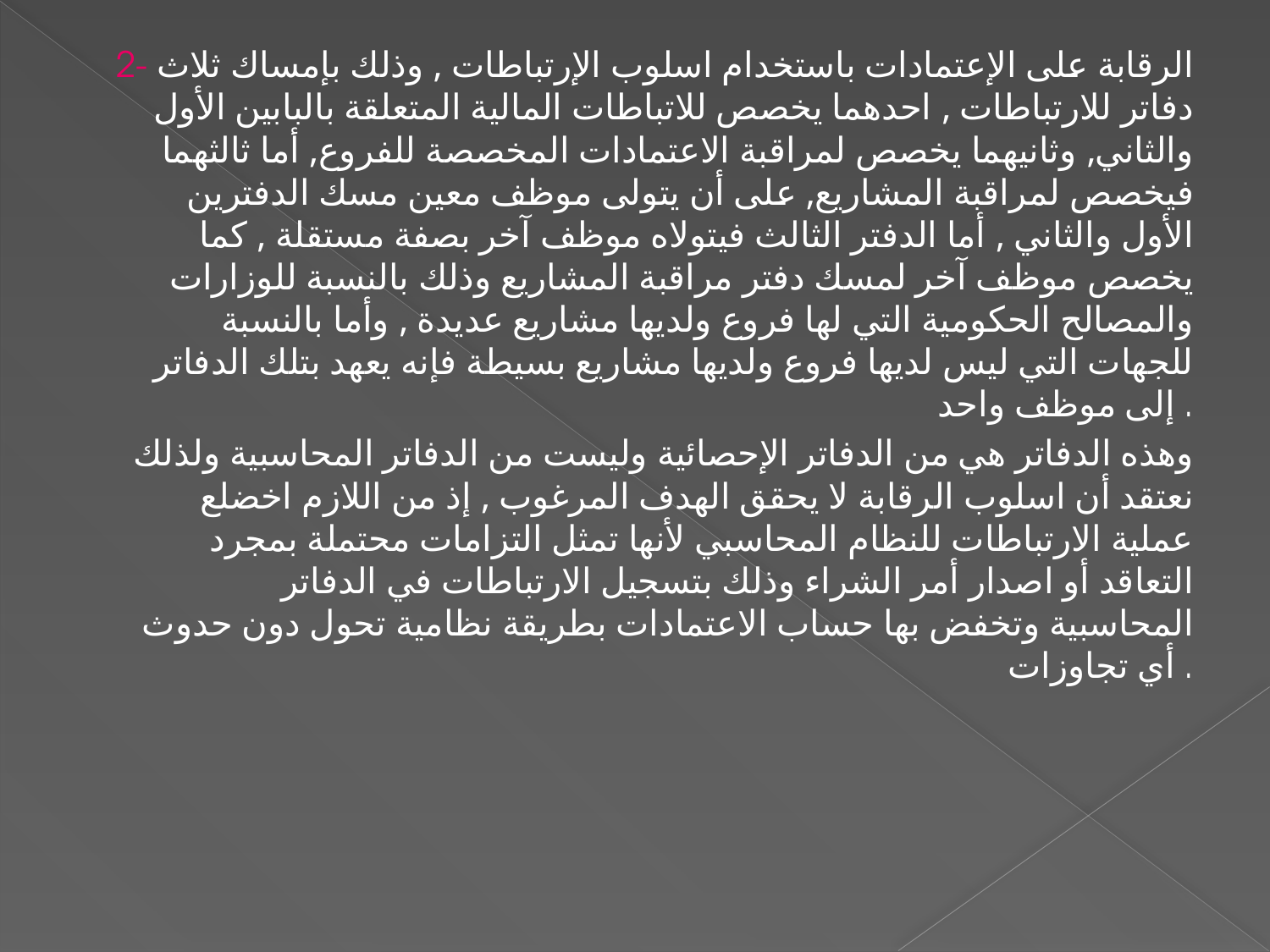

2- الرقابة على الإعتمادات باستخدام اسلوب الإرتباطات , وذلك بإمساك ثلاث دفاتر للارتباطات , احدهما يخصص للاتباطات المالية المتعلقة بالبابين الأول والثاني, وثانيهما يخصص لمراقبة الاعتمادات المخصصة للفروع, أما ثالثهما فيخصص لمراقبة المشاريع, على أن يتولى موظف معين مسك الدفترين الأول والثاني , أما الدفتر الثالث فيتولاه موظف آخر بصفة مستقلة , كما يخصص موظف آخر لمسك دفتر مراقبة المشاريع وذلك بالنسبة للوزارات والمصالح الحكومية التي لها فروع ولديها مشاريع عديدة , وأما بالنسبة للجهات التي ليس لديها فروع ولديها مشاريع بسيطة فإنه يعهد بتلك الدفاتر إلى موظف واحد .
    وهذه الدفاتر هي من الدفاتر الإحصائية وليست من الدفاتر المحاسبية ولذلك نعتقد أن اسلوب الرقابة لا يحقق الهدف المرغوب , إذ من اللازم اخضلع عملية الارتباطات للنظام المحاسبي لأنها تمثل التزامات محتملة بمجرد التعاقد أو اصدار أمر الشراء وذلك بتسجيل الارتباطات في الدفاتر المحاسبية وتخفض بها حساب الاعتمادات بطريقة نظامية تحول دون حدوث أي تجاوزات .